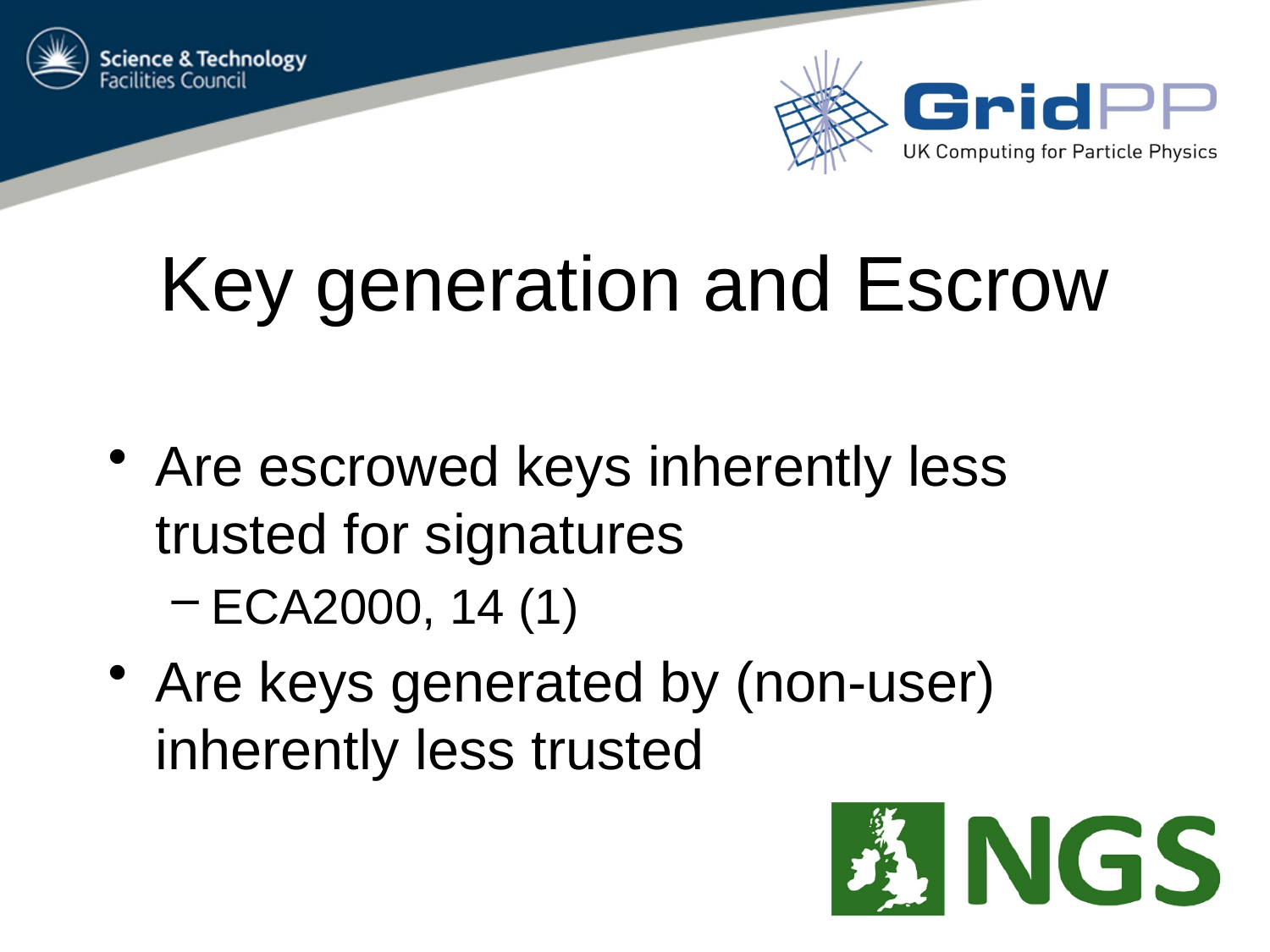

# Key generation and Escrow
Are escrowed keys inherently less trusted for signatures
ECA2000, 14 (1)
Are keys generated by (non-user) inherently less trusted